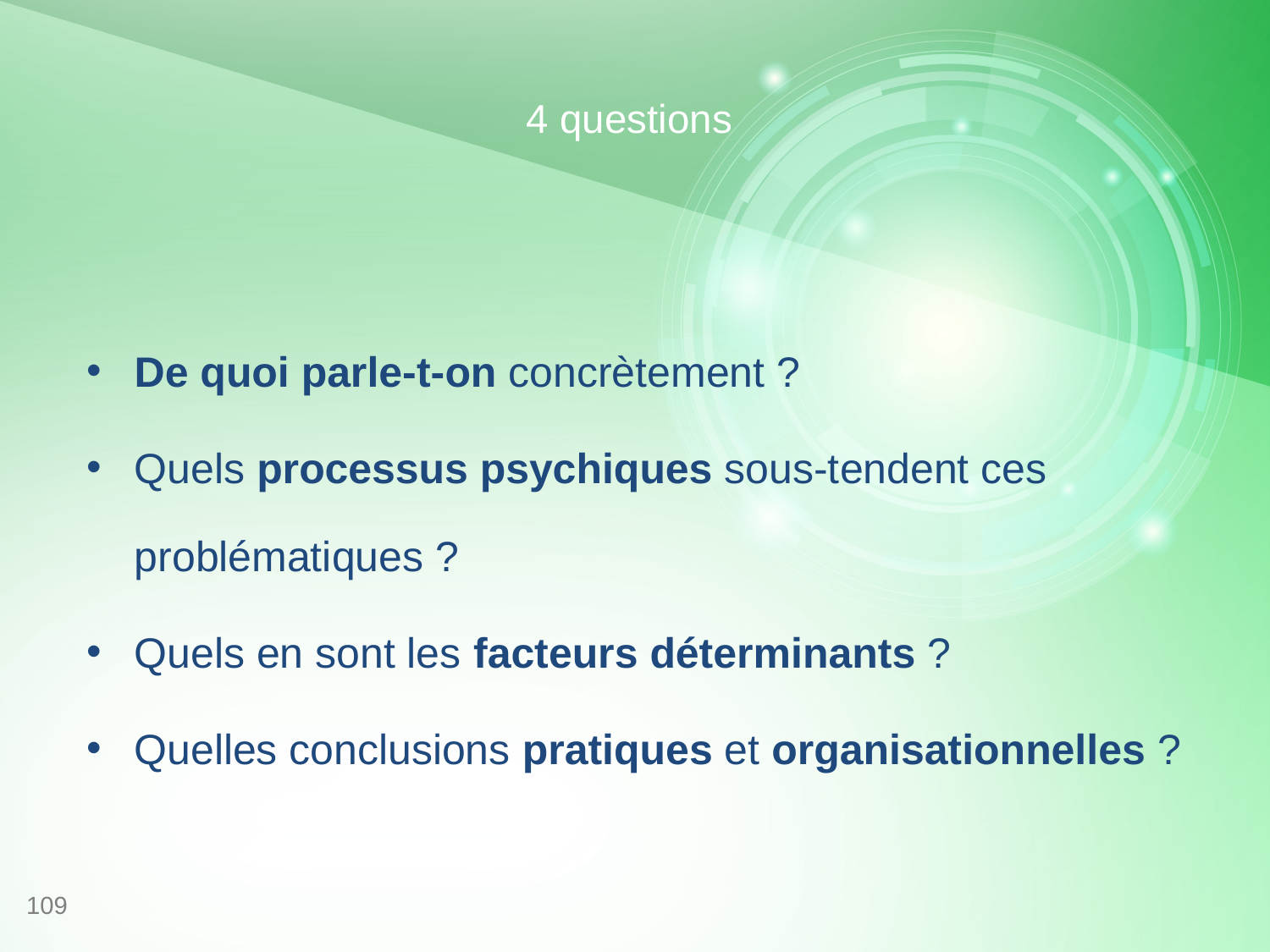

# 4 questions
De quoi parle-t-on concrètement ?
Quels processus psychiques sous-tendent ces problématiques ?
Quels en sont les facteurs déterminants ?
Quelles conclusions pratiques et organisationnelles ?
109